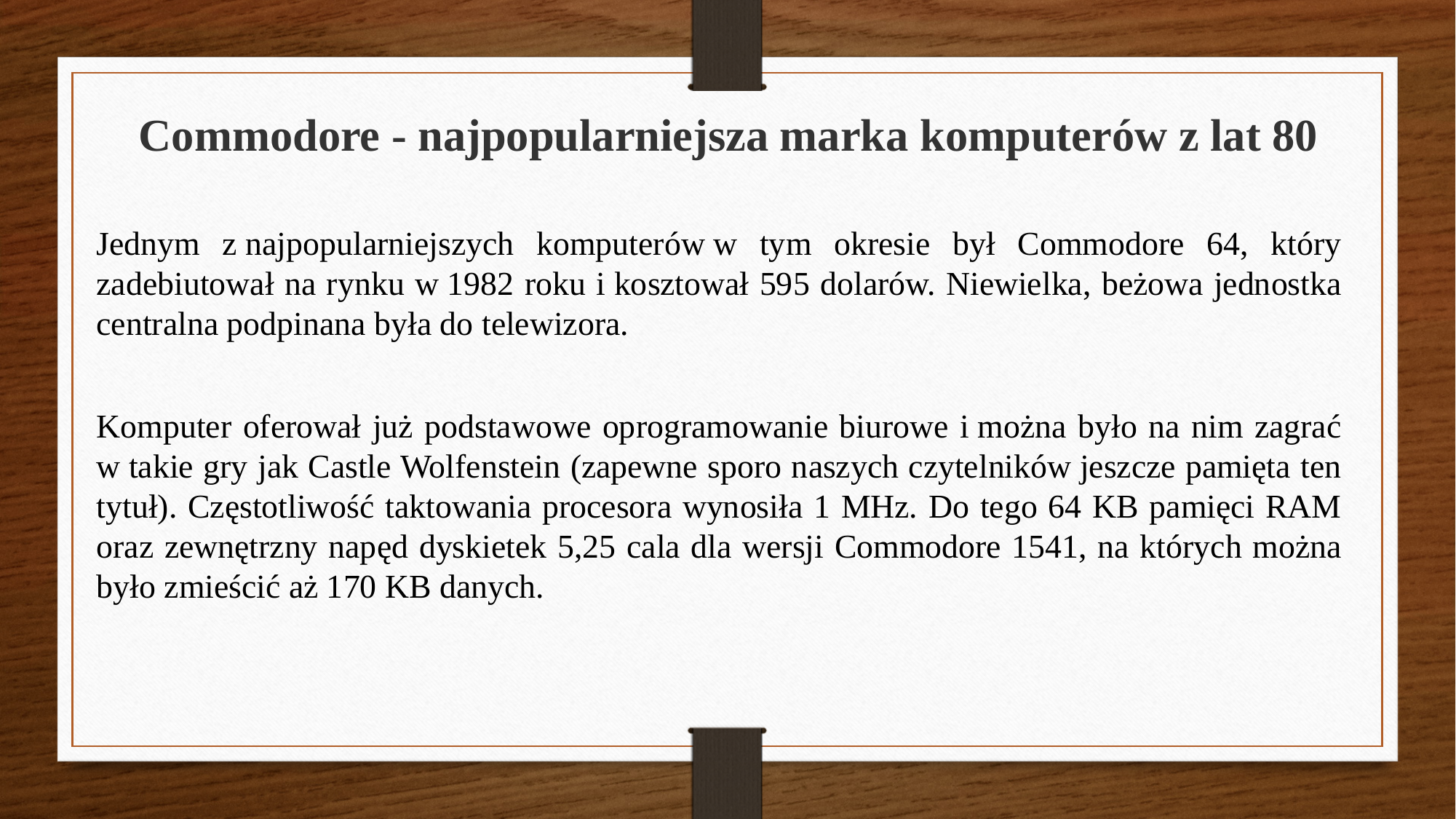

Commodore - najpopularniejsza marka komputerów z lat 80
Jednym z najpopularniejszych komputerów w tym okresie był Commodore 64, który zadebiutował na rynku w 1982 roku i kosztował 595 dolarów. Niewielka, beżowa jednostka centralna podpinana była do telewizora.
Komputer oferował już podstawowe oprogramowanie biurowe i można było na nim zagrać w takie gry jak Castle Wolfenstein (zapewne sporo naszych czytelników jeszcze pamięta ten tytuł). Częstotliwość taktowania procesora wynosiła 1 MHz. Do tego 64 KB pamięci RAM oraz zewnętrzny napęd dyskietek 5,25 cala dla wersji Commodore 1541, na których można było zmieścić aż 170 KB danych.